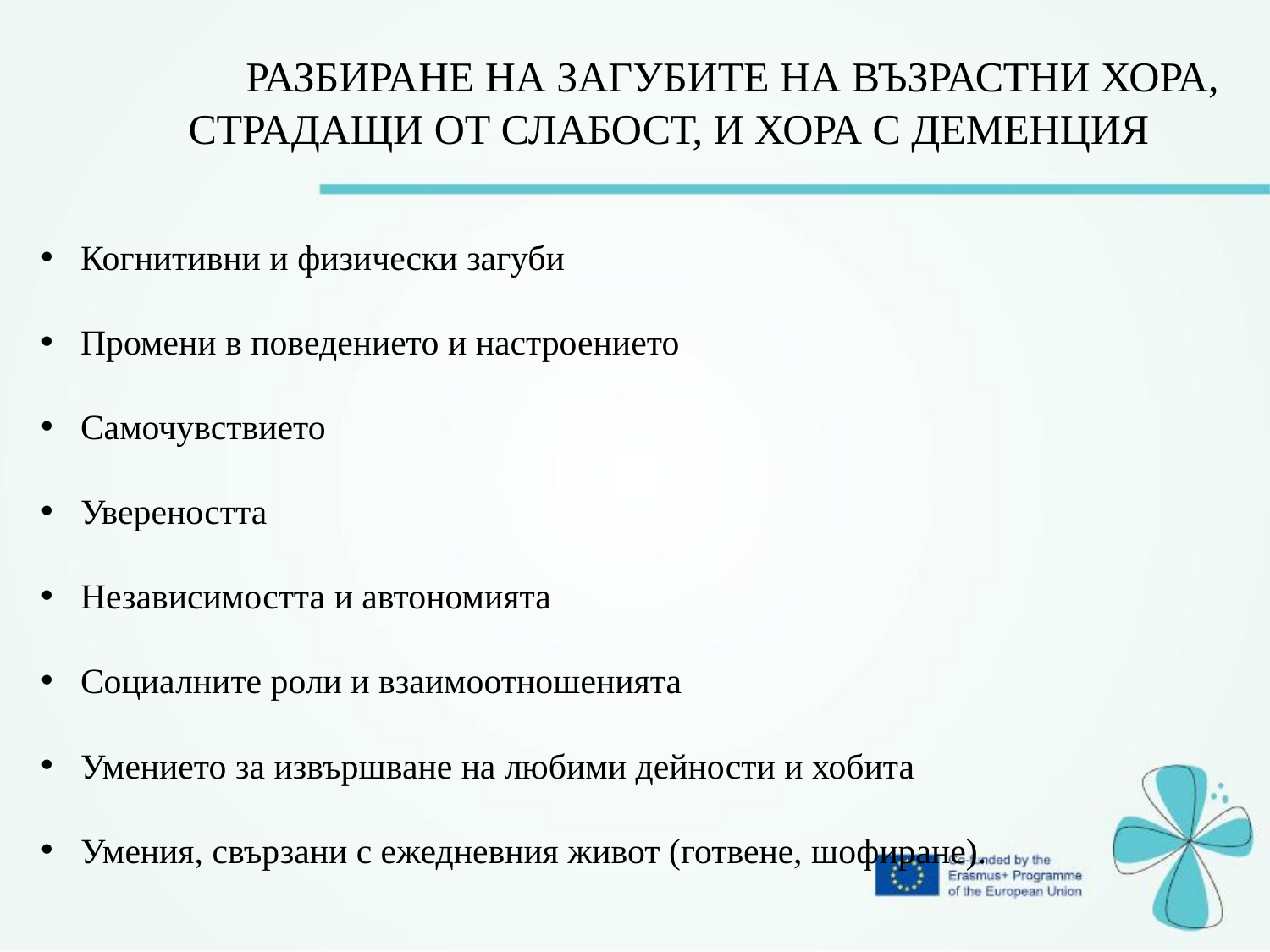

РАЗБИРАНЕ НА ЗАГУБИТЕ НА ВЪЗРАСТНИ ХОРА, СТРАДАЩИ ОТ СЛАБОСТ, И ХОРА С ДЕМЕНЦИЯ
Когнитивни и физически загуби

Промени в поведението и настроението

Самочувствието

Увереността

Независимостта и автономията

Социалните роли и взаимоотношенията

Умението за извършване на любими дейности и хобита

Умения, свързани с ежедневния живот (готвене, шофиране).